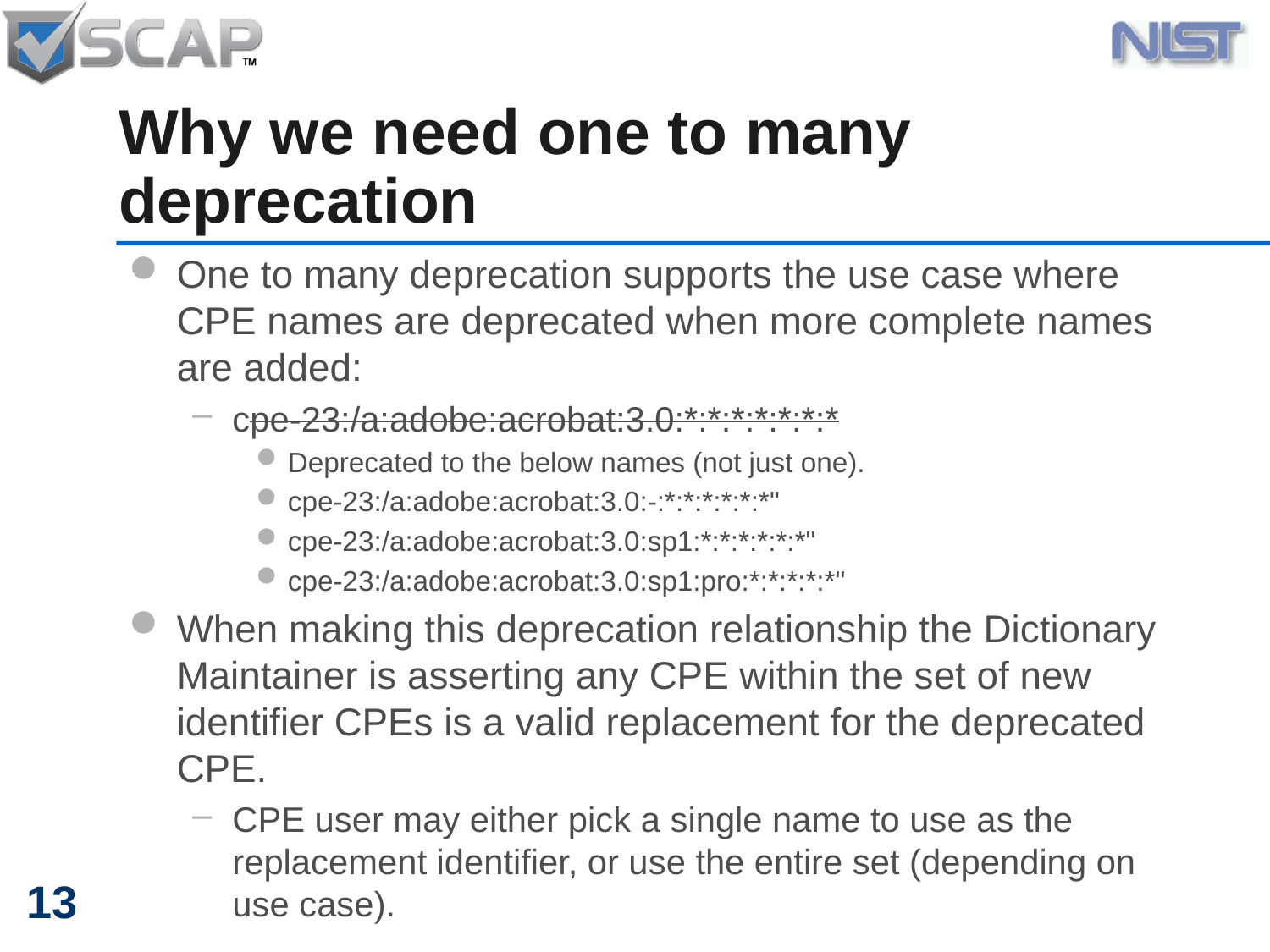

# Why we need one to many deprecation
One to many deprecation supports the use case where CPE names are deprecated when more complete names are added:
cpe-23:/a:adobe:acrobat:3.0:*:*:*:*:*:*:*
Deprecated to the below names (not just one).
cpe-23:/a:adobe:acrobat:3.0:-:*:*:*:*:*:*"
cpe-23:/a:adobe:acrobat:3.0:sp1:*:*:*:*:*:*"
cpe-23:/a:adobe:acrobat:3.0:sp1:pro:*:*:*:*:*"
When making this deprecation relationship the Dictionary Maintainer is asserting any CPE within the set of new identifier CPEs is a valid replacement for the deprecated CPE.
CPE user may either pick a single name to use as the replacement identifier, or use the entire set (depending on use case).
13